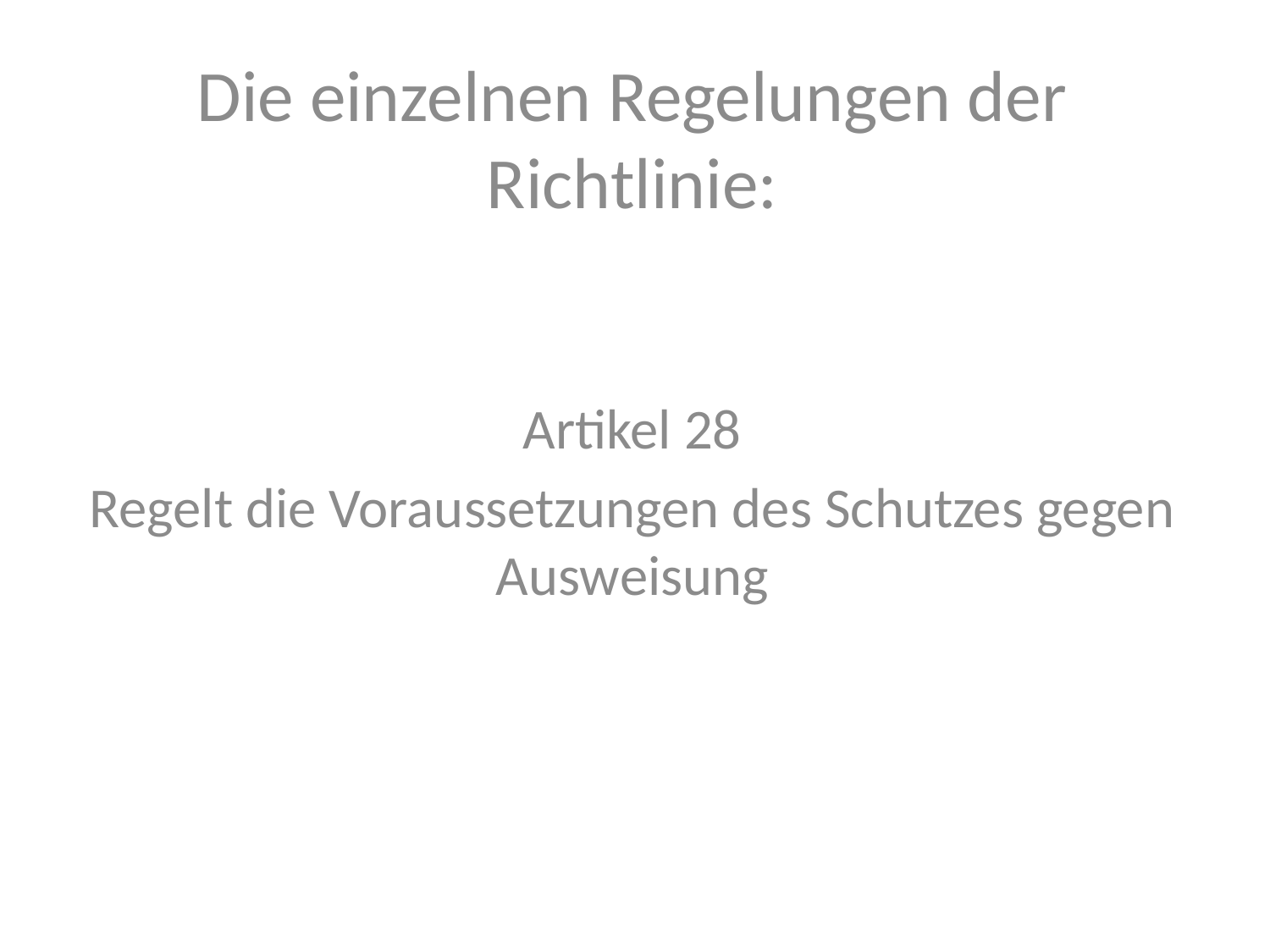

Die einzelnen Regelungen der Richtlinie:

Artikel 28
Regelt die Voraussetzungen des Schutzes gegen Ausweisung